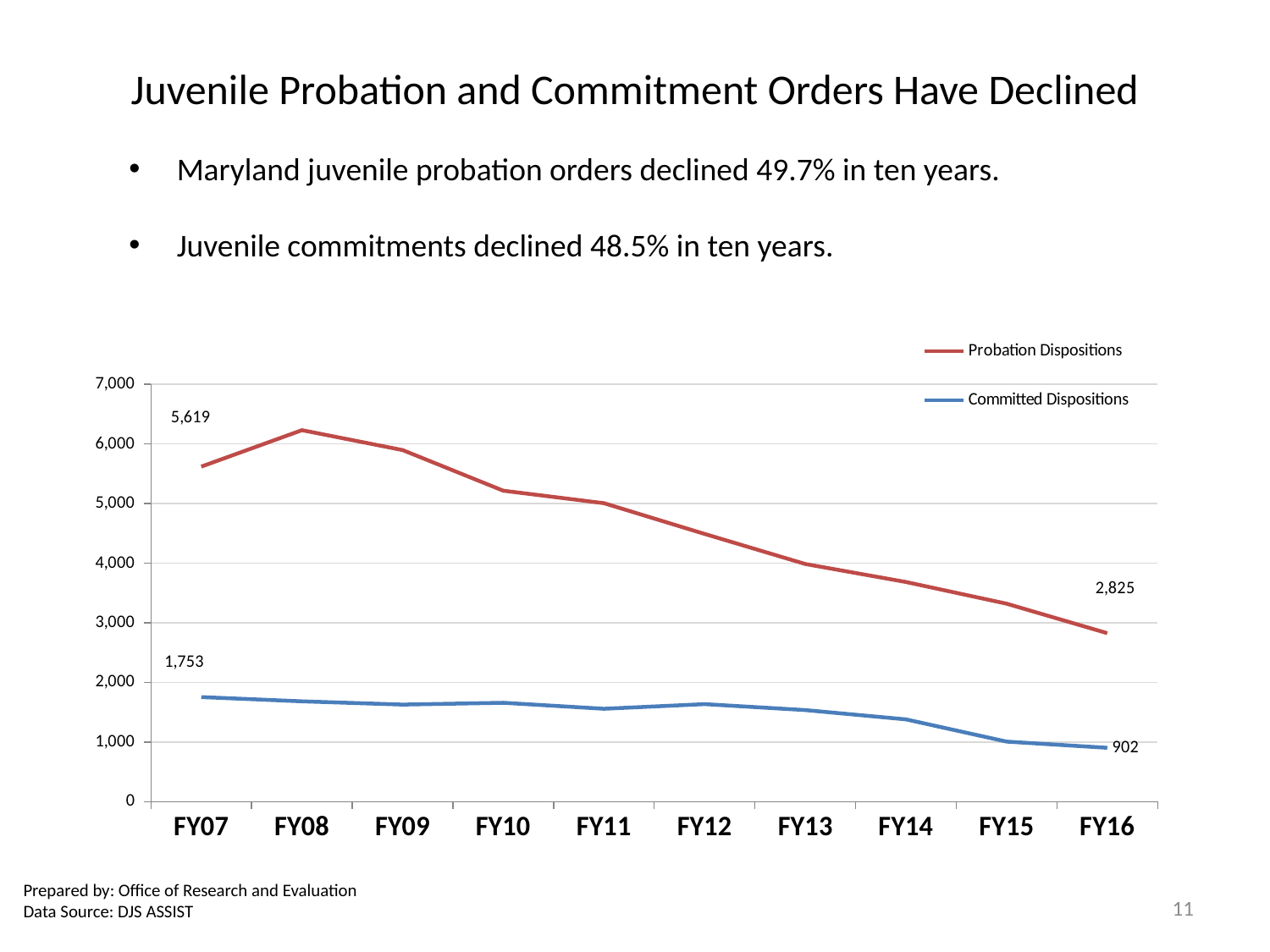

# Juvenile Probation and Commitment Orders Have Declined
Maryland juvenile probation orders declined 49.7% in ten years.

Juvenile commitments declined 48.5% in ten years.

### Chart

| Category | Probation Dispositions | Committed Dispositions |
|---|---|---|
| FY16 | 2825.0 | 902.0 |
| FY15 | 3319.0 | 1006.0 |
| FY14 | 3683.0 | 1379.0 |
| FY13 | 3986.0 | 1535.0 |
| FY12 | 4490.0 | 1635.0 |
| FY11 | 5006.0 | 1557.0 |
| FY10 | 5215.0 | 1657.0 |
| FY09 | 5897.0 | 1627.0 |
| FY08 | 6230.0 | 1682.0 |
| FY07 | 5619.0 | 1753.0 |
Prepared by: Office of Research and Evaluation
Data Source: DJS ASSIST
11